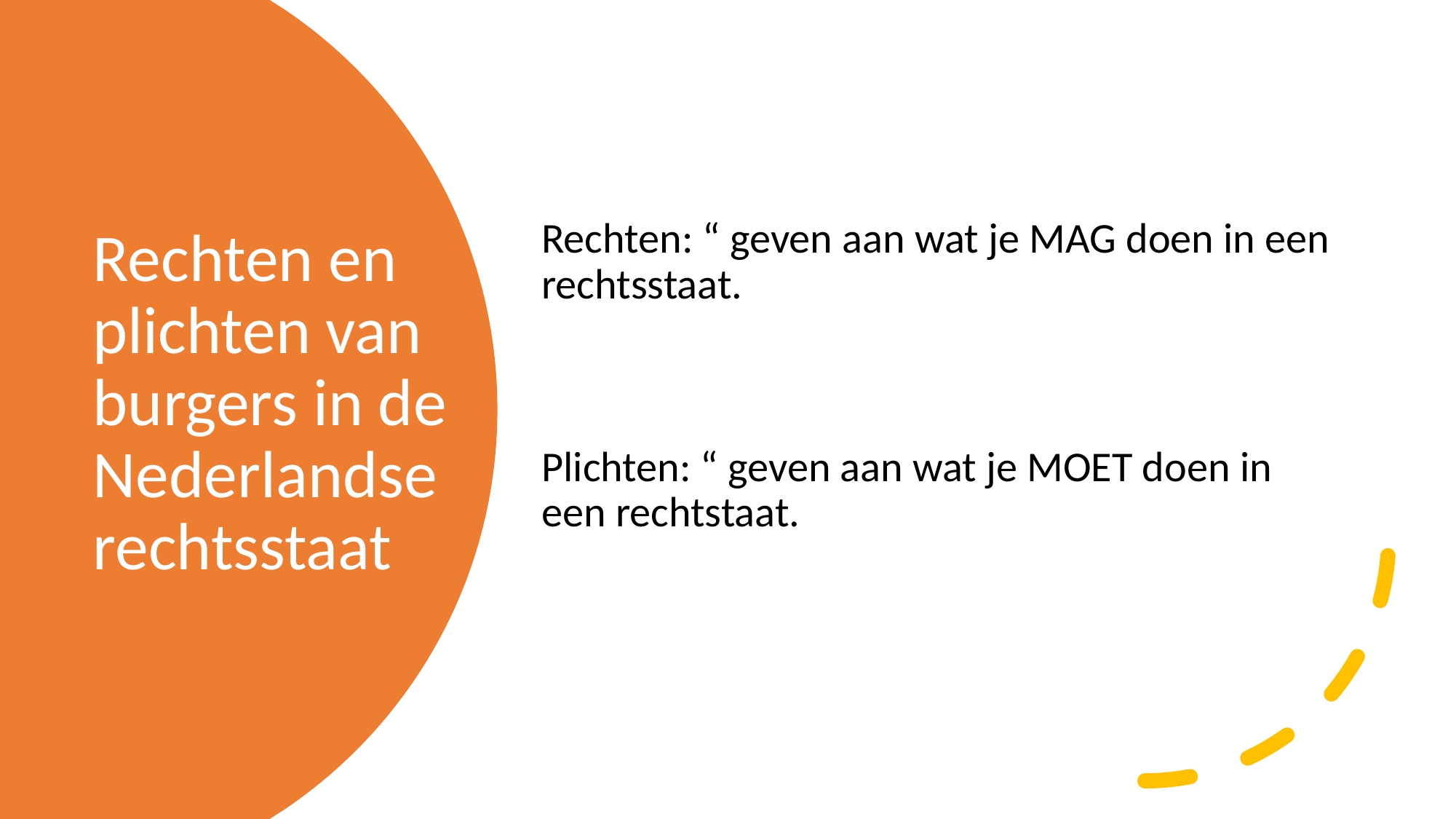

Rechten: “ geven aan wat je MAG doen in een rechtsstaat.

Plichten: “ geven aan wat je MOET doen in een rechtstaat.

# Rechten en plichten van burgers in de Nederlandse rechtsstaat